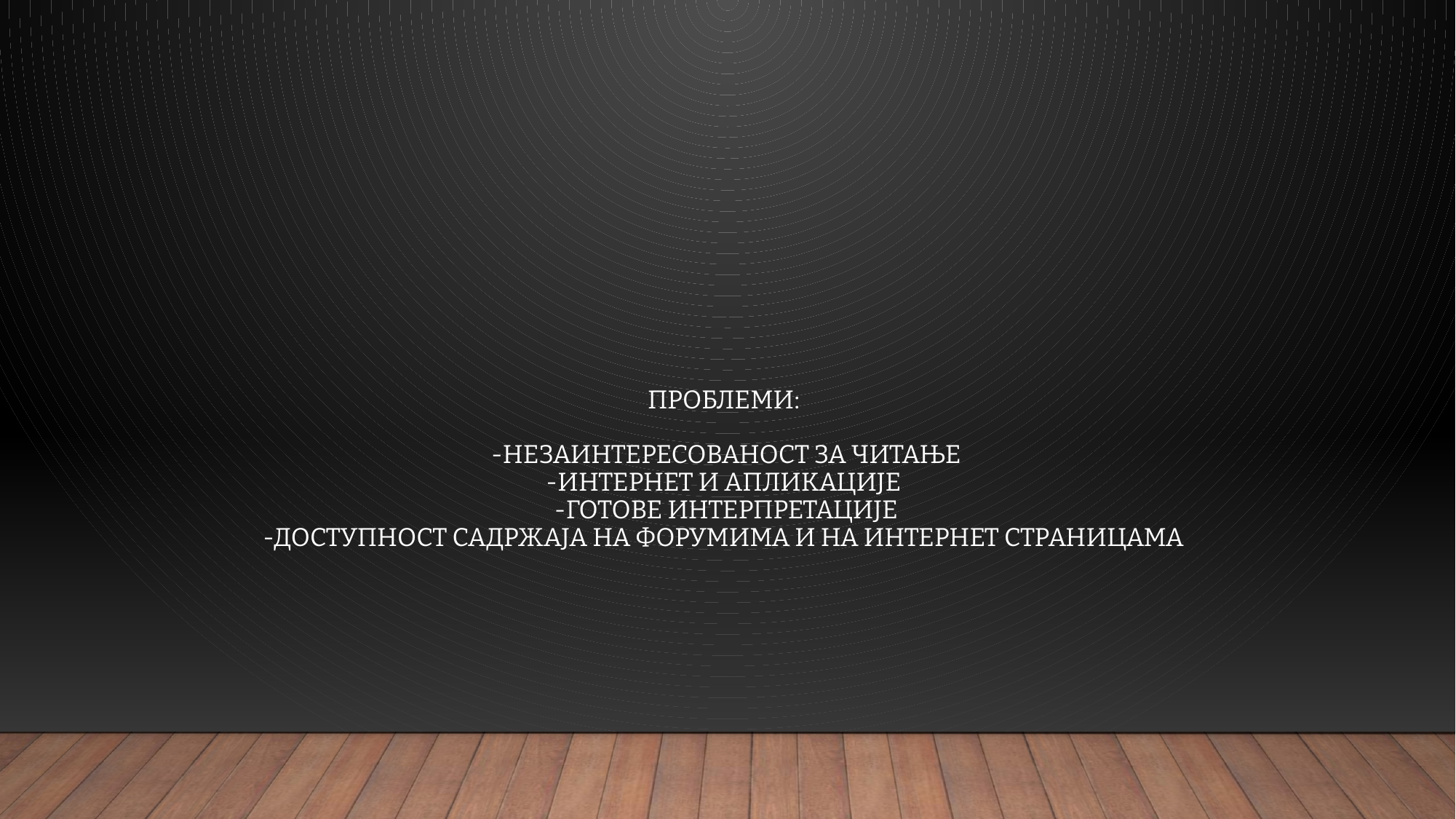

# ПРОБЛЕМИ: -незаинтересованост за читање -интернет и AПЛИКАЦИЈЕ -готове интерпретације -доступност садржаја на форумима и на интернет страницама